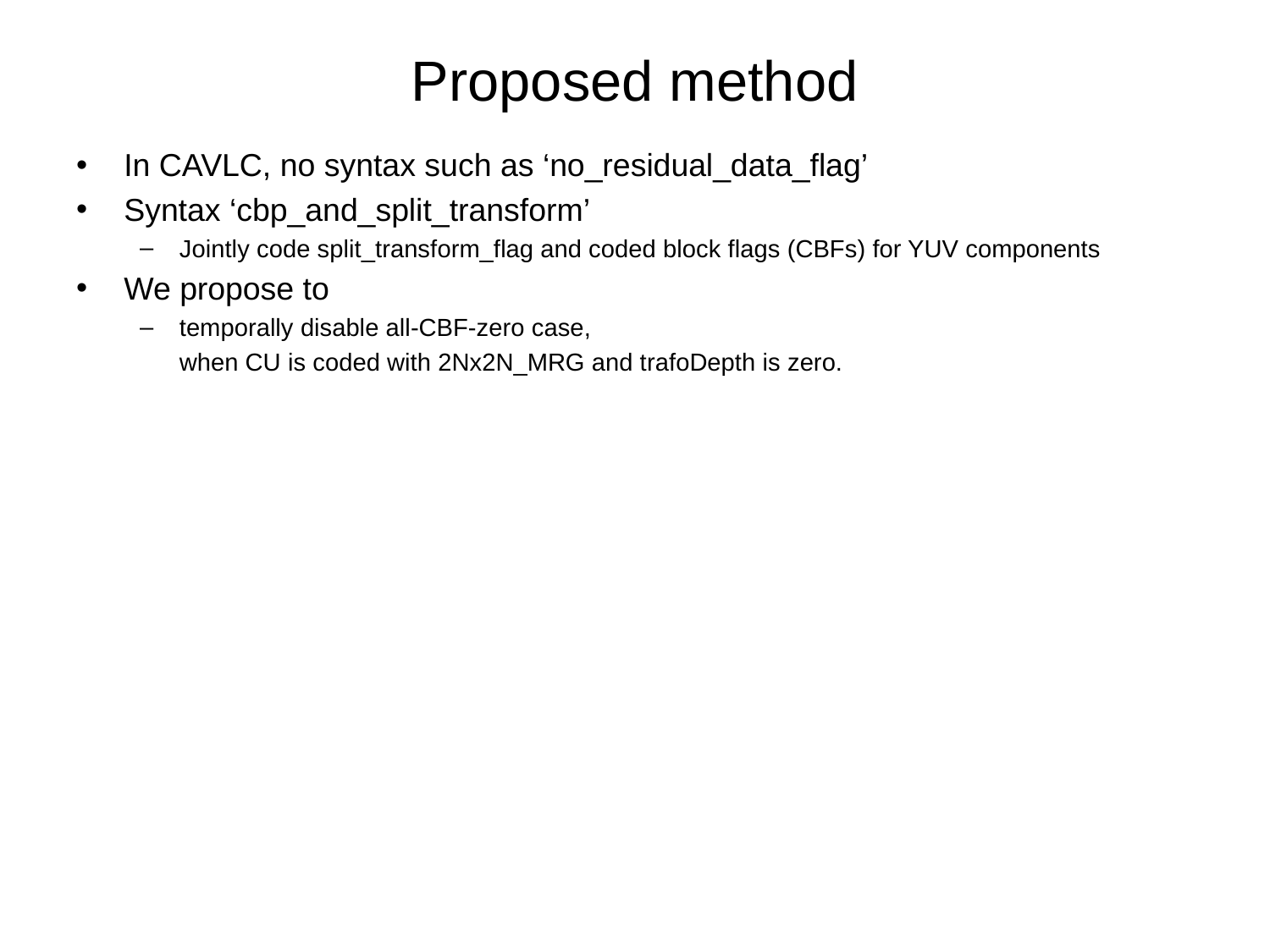

# Proposed method
In CAVLC, no syntax such as ‘no_residual_data_flag’
Syntax ‘cbp_and_split_transform’
Jointly code split_transform_flag and coded block flags (CBFs) for YUV components
We propose to
temporally disable all-CBF-zero case,
	when CU is coded with 2Nx2N_MRG and trafoDepth is zero.